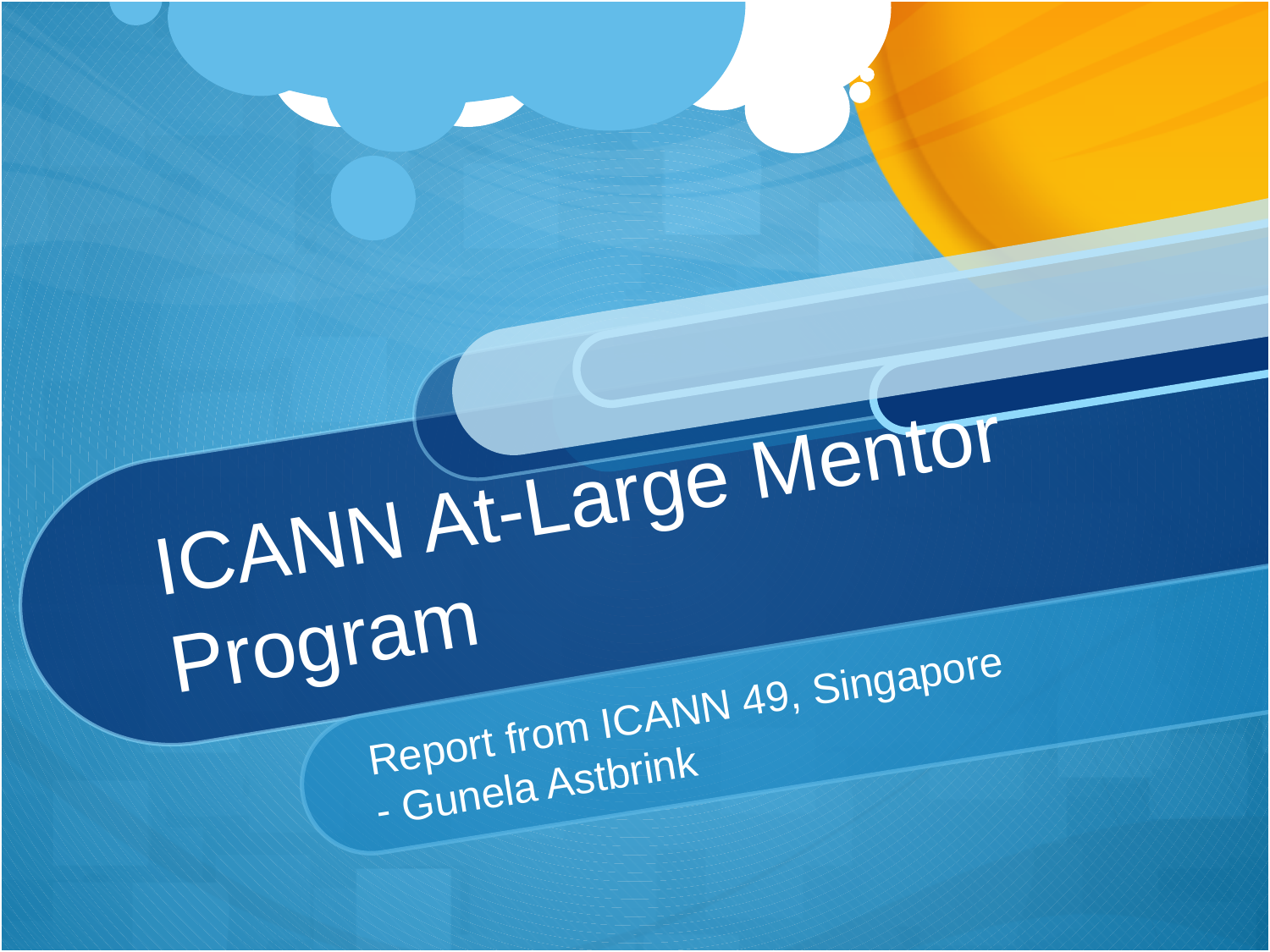

# ICANN At-Large Mentor Program
Report from ICANN 49, Singapore
- Gunela Astbrink